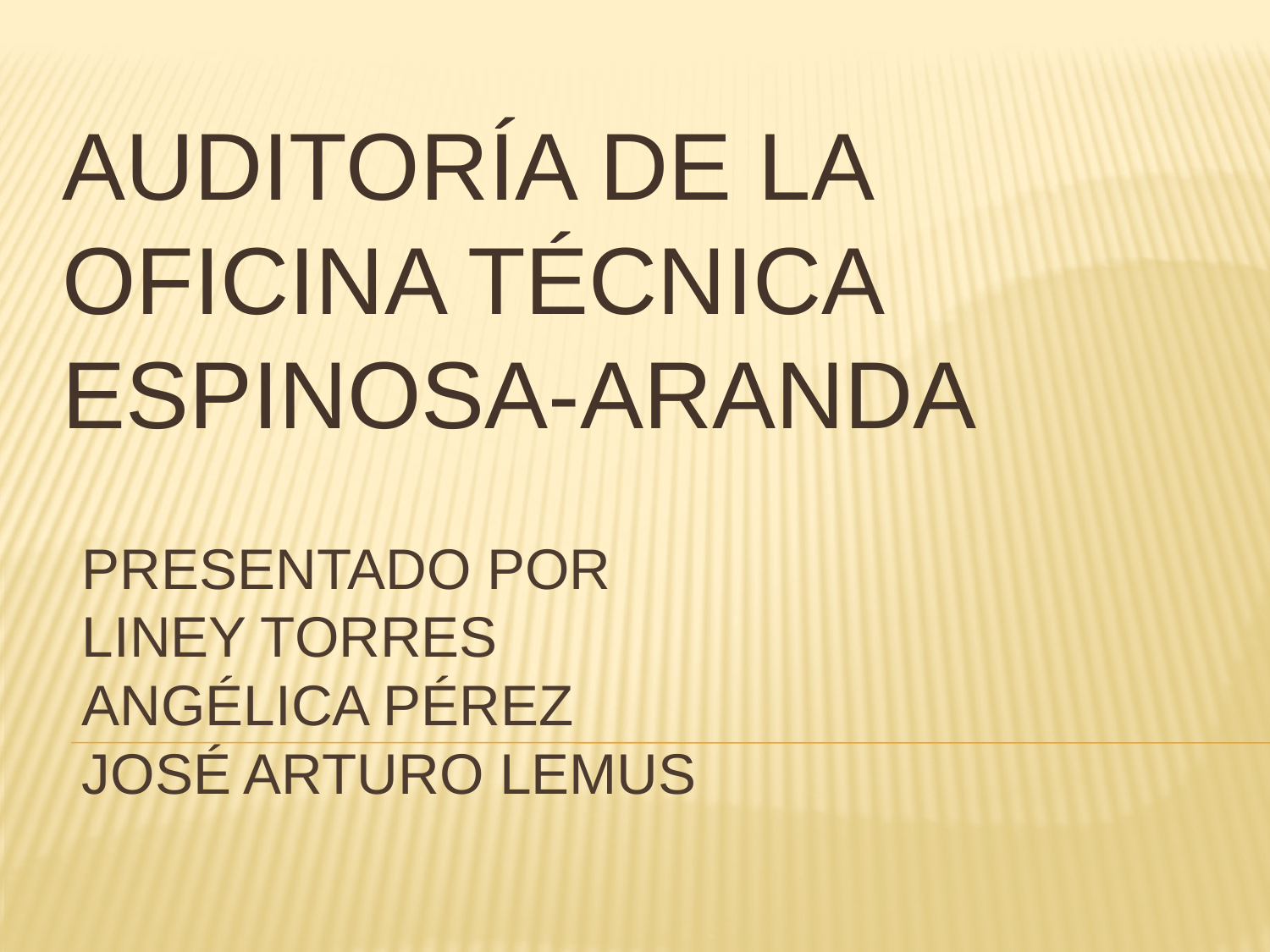

AUDITORÍA DE LA OFICINA TÉCNICA ESPINOSA-ARANDA
# Presentado por liney torres angélica Pérez José Arturo Lemus